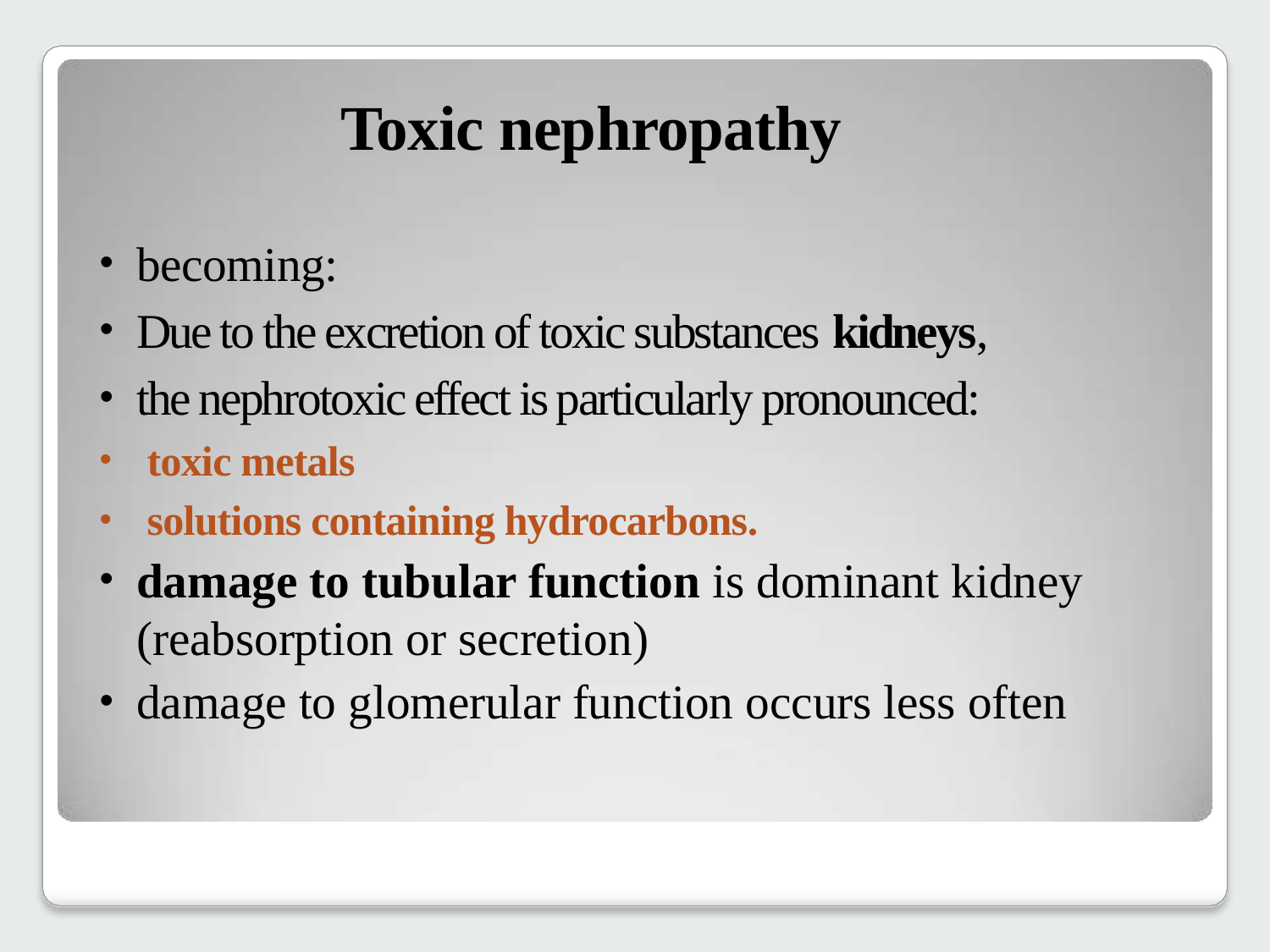

# Toxic nephropathy
becoming:
Due to the excretion of toxic substances kidneys,
the nephrotoxic effect is particularly pronounced:
toxic metals
solutions containing hydrocarbons.
damage to tubular function is dominant kidney (reabsorption or secretion)
damage to glomerular function occurs less often